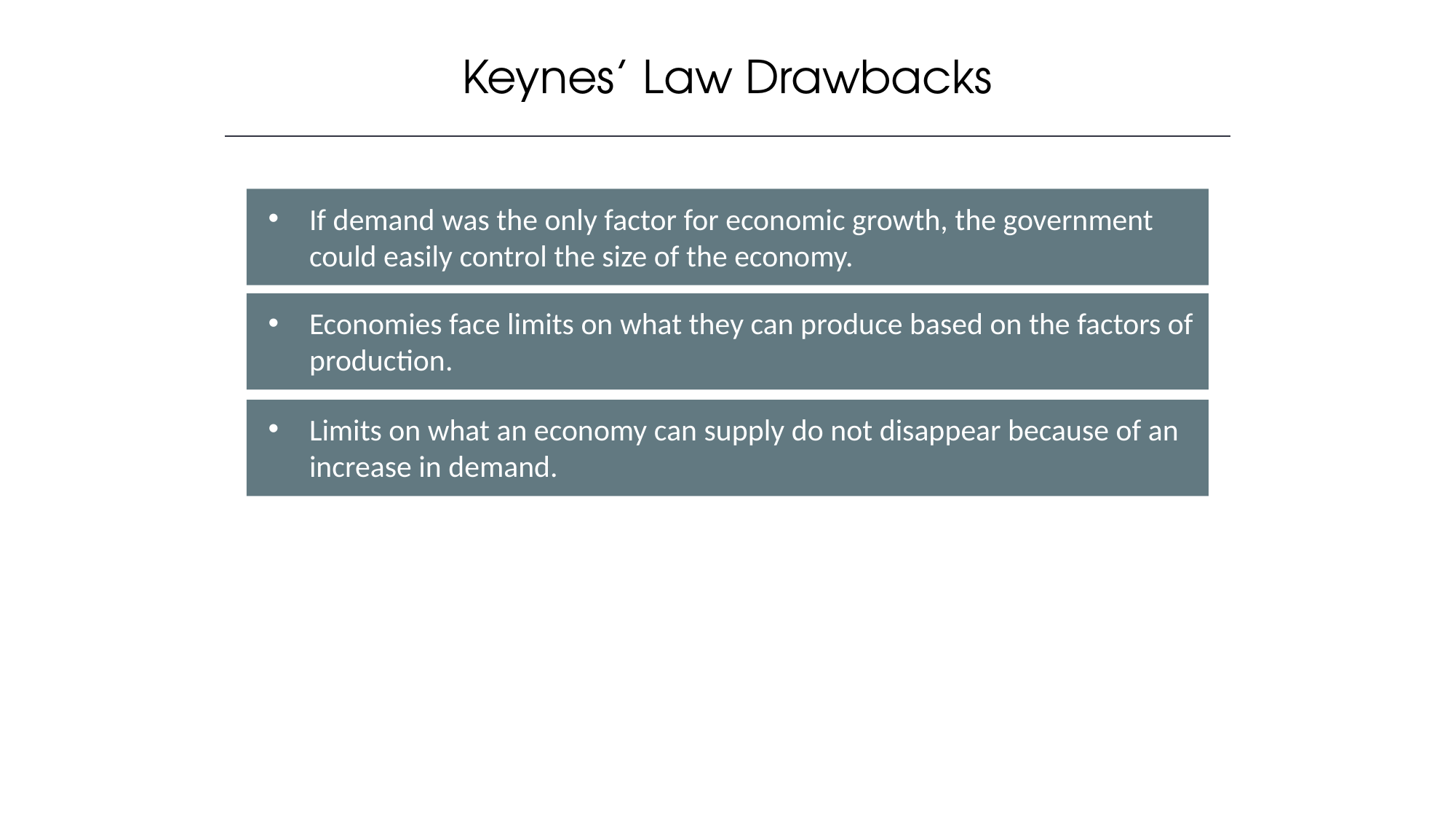

Keynes’ Law Drawbacks

If demand was the only factor for economic growth, the government could easily control the size of the economy.

Economies face limits on what they can produce based on the factors of production.

Limits on what an economy can supply do not disappear because of an increase in demand.